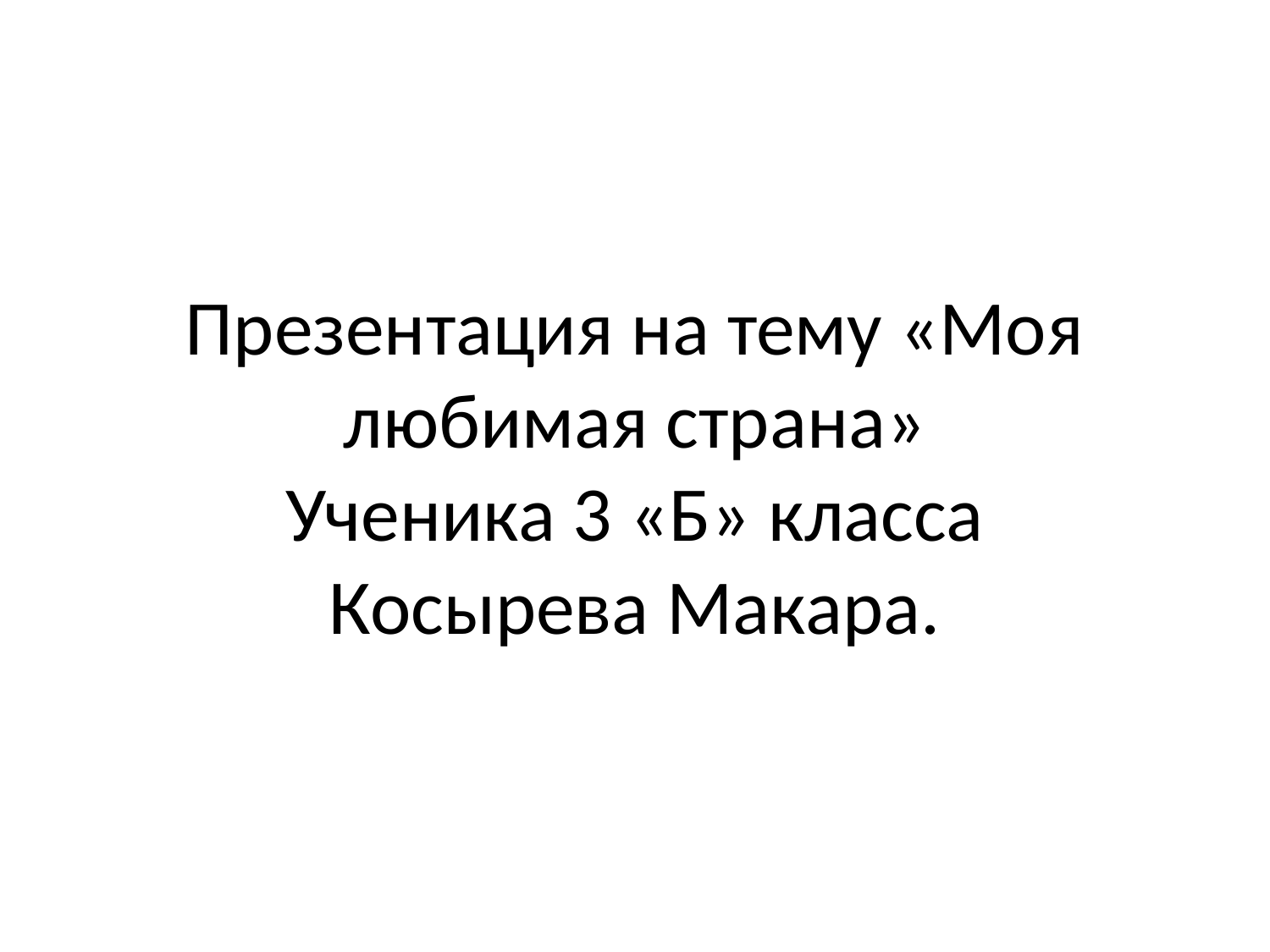

# Презентация на тему «Моя любимая страна» Ученика 3 «Б» класса Косырева Макара.